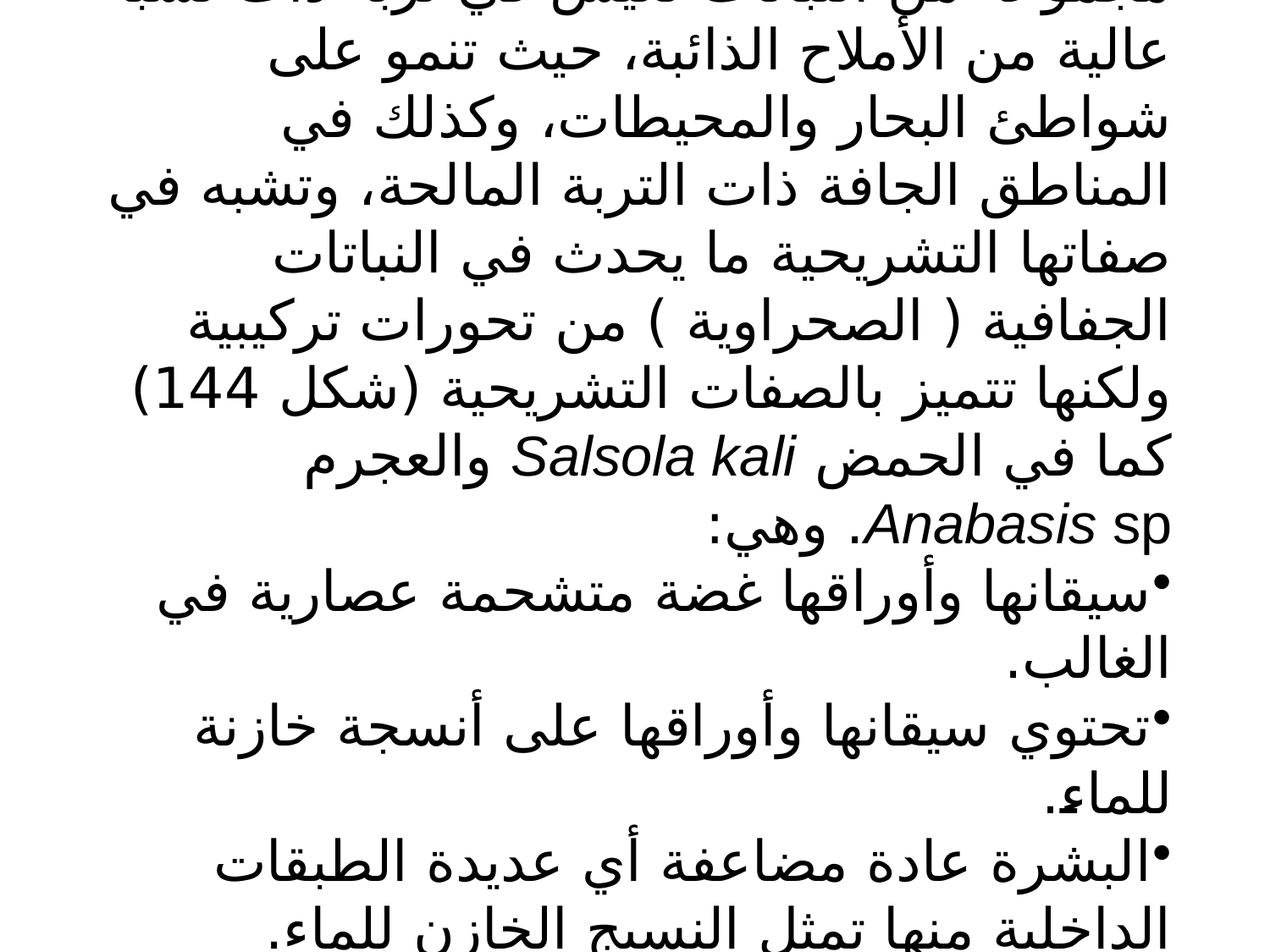

النباتات الملحية Halophytes
	مجموعة من النباتات تعيش في تربة ذات نسبة عالية من الأملاح الذائبة، حيث تنمو على شواطئ البحار والمحيطات، وكذلك في المناطق الجافة ذات التربة المالحة، وتشبه في صفاتها التشريحية ما يحدث في النباتات الجفافية ( الصحراوية ) من تحورات تركيبية ولكنها تتميز بالصفات التشريحية (شكل 144) كما في الحمض Salsola kali والعجرم Anabasis sp. وهي:
سيقانها وأوراقها غضة متشحمة عصارية في الغالب.
تحتوي سيقانها وأوراقها على أنسجة خازنة للماء.
البشرة عادة مضاعفة أي عديدة الطبقات الداخلية منها تمثل النسيج الخازن للماء.
نسيج عمادي في كل من الساق والورقة.